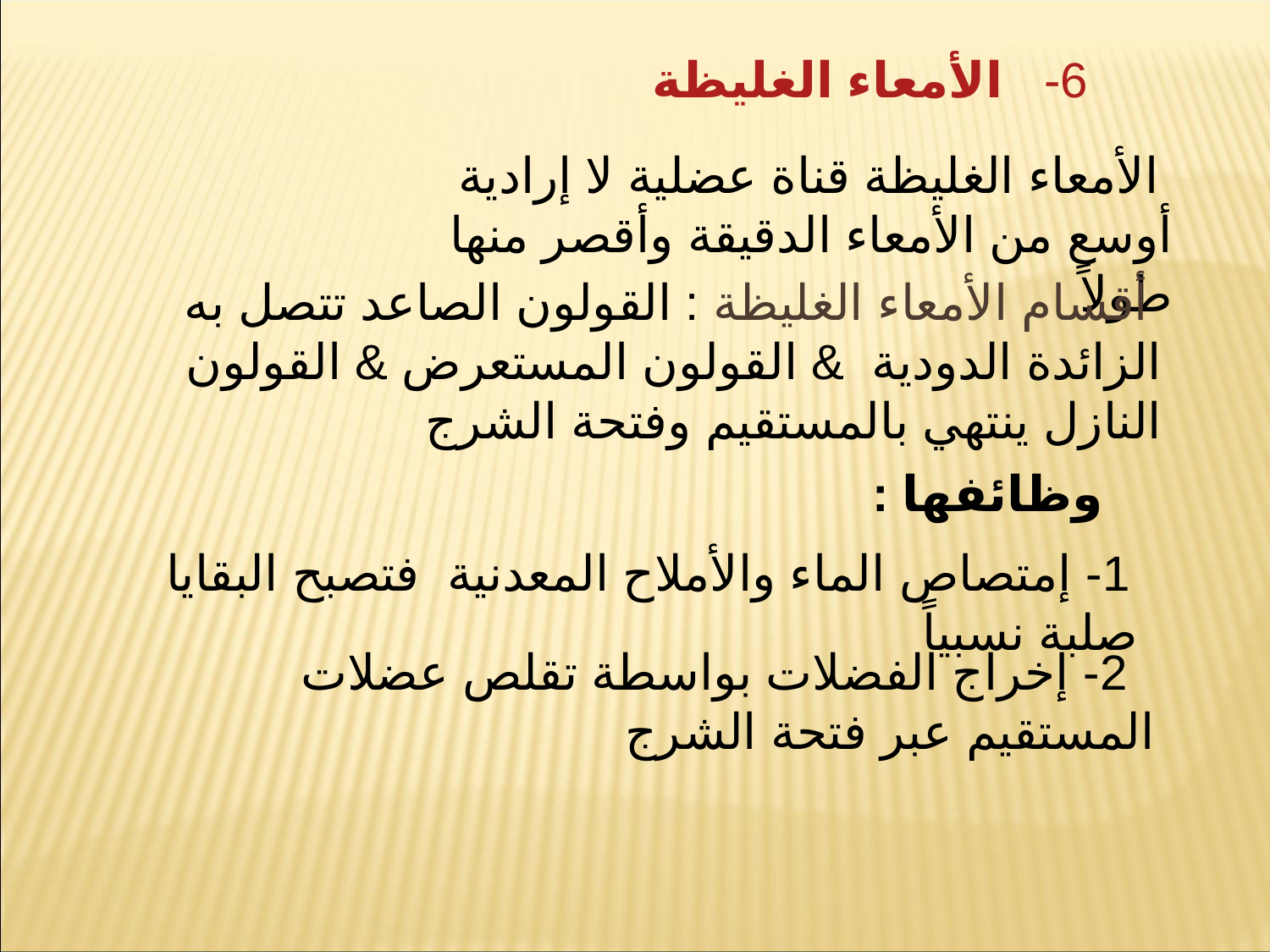

6-   الأمعاء الغليظة
 الأمعاء الغليظة قناة عضلية لا إرادية أوسع من الأمعاء الدقيقة وأقصر منها طولاً
 أقسام الأمعاء الغليظة : القولون الصاعد تتصل به الزائدة الدودية  & القولون المستعرض & القولون النازل ينتهي بالمستقيم وفتحة الشرج
 وظائفها :
 1- إمتصاص الماء والأملاح المعدنية  فتصبح البقايا صلبة نسبياً
  2- إخراج الفضلات بواسطة تقلص عضلات المستقيم عبر فتحة الشرج